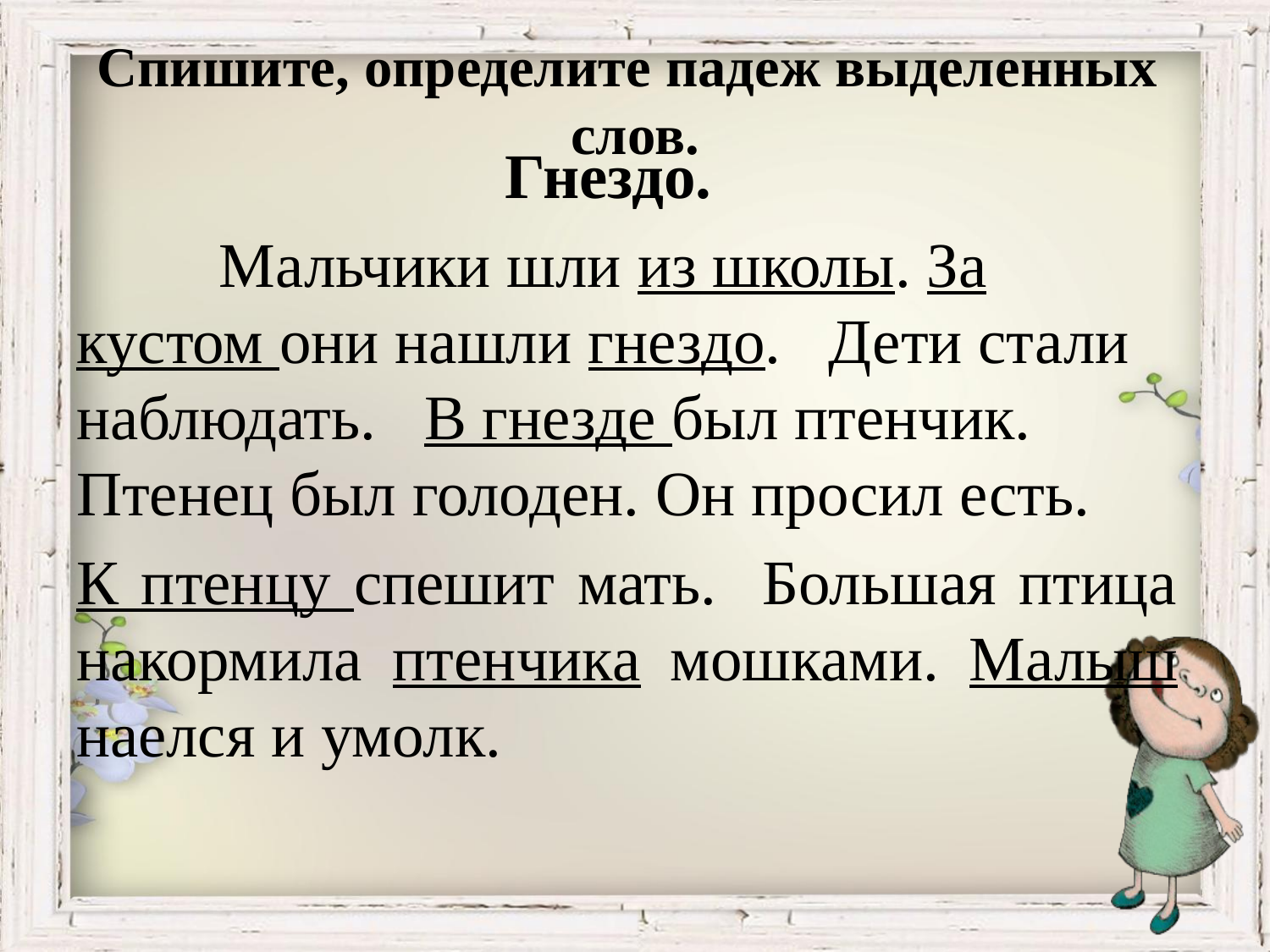

# Спишите, определите падеж выделенных  слов.
                           Гнездо.
         Мальчики шли из школы. За кустом они нашли гнездо.   Дети стали наблюдать.   В гнезде был птенчик.  Птенец был голоден. Он просил есть.
К птенцу спешит мать.  Большая птица накормила птенчика мошками. Малыш наелся и умолк.